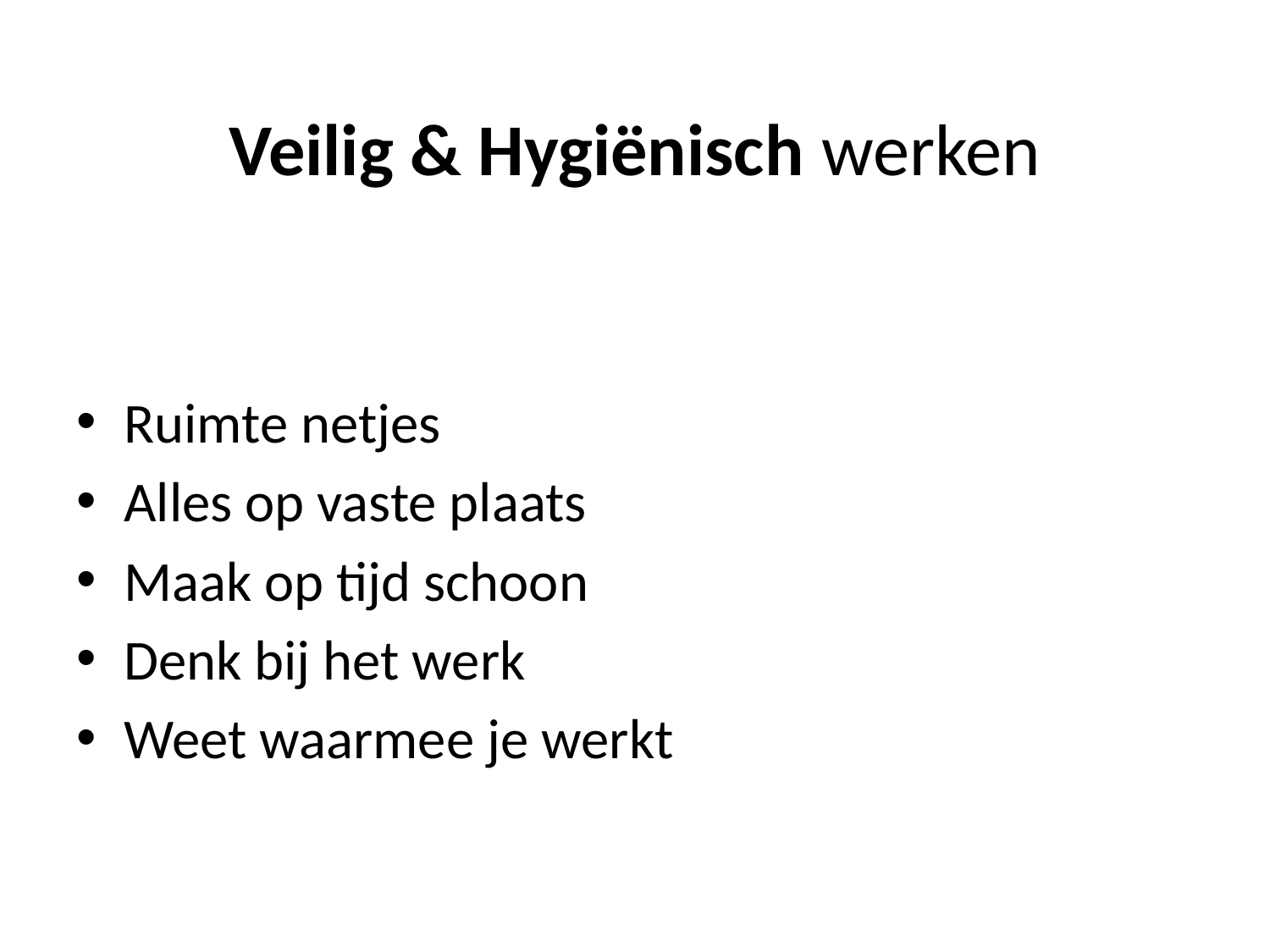

# Veilig & Hygiënisch werken

Ruimte netjes
Alles op vaste plaats
Maak op tijd schoon
Denk bij het werk
Weet waarmee je werkt